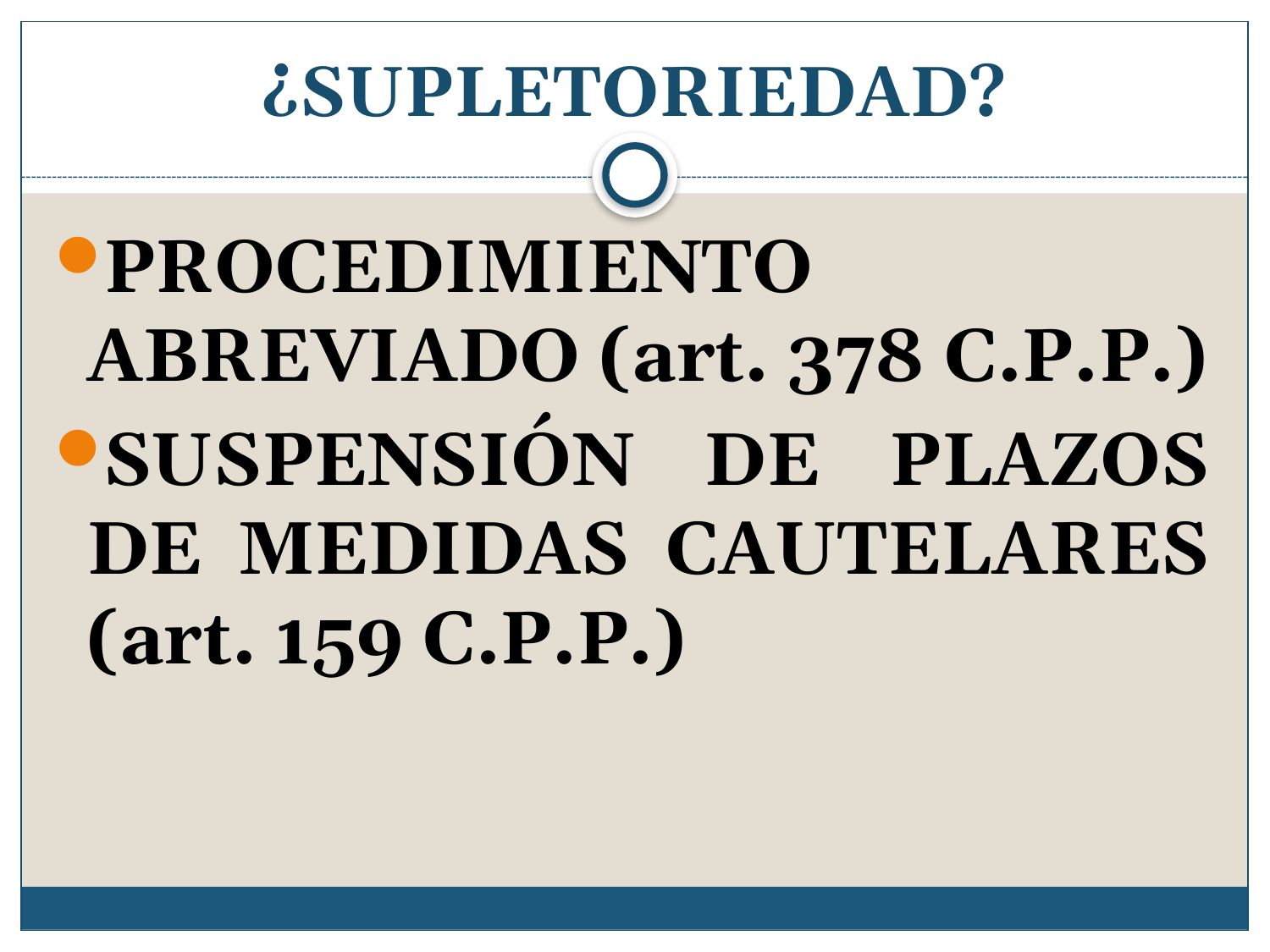

# ¿SUPLETORIEDAD?
PROCEDIMIENTO ABREVIADO (art. 378 C.P.P.)
SUSPENSIÓN DE PLAZOS DE MEDIDAS CAUTELARES (art. 159 C.P.P.)